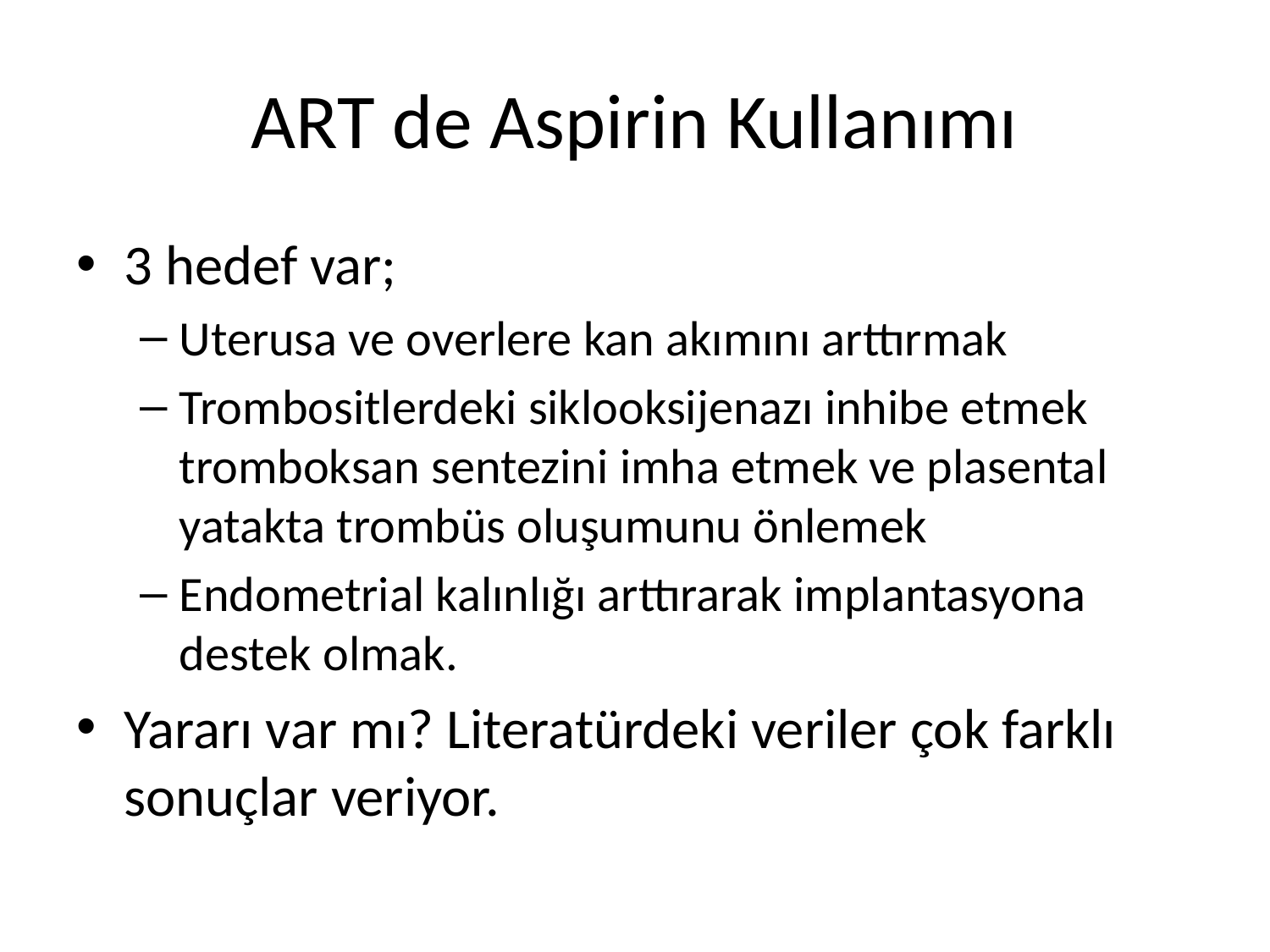

# ART de Aspirin Kullanımı
3 hedef var;
Uterusa ve overlere kan akımını arttırmak
Trombositlerdeki siklooksijenazı inhibe etmek tromboksan sentezini imha etmek ve plasental yatakta trombüs oluşumunu önlemek
Endometrial kalınlığı arttırarak implantasyona destek olmak.
Yararı var mı? Literatürdeki veriler çok farklı sonuçlar veriyor.